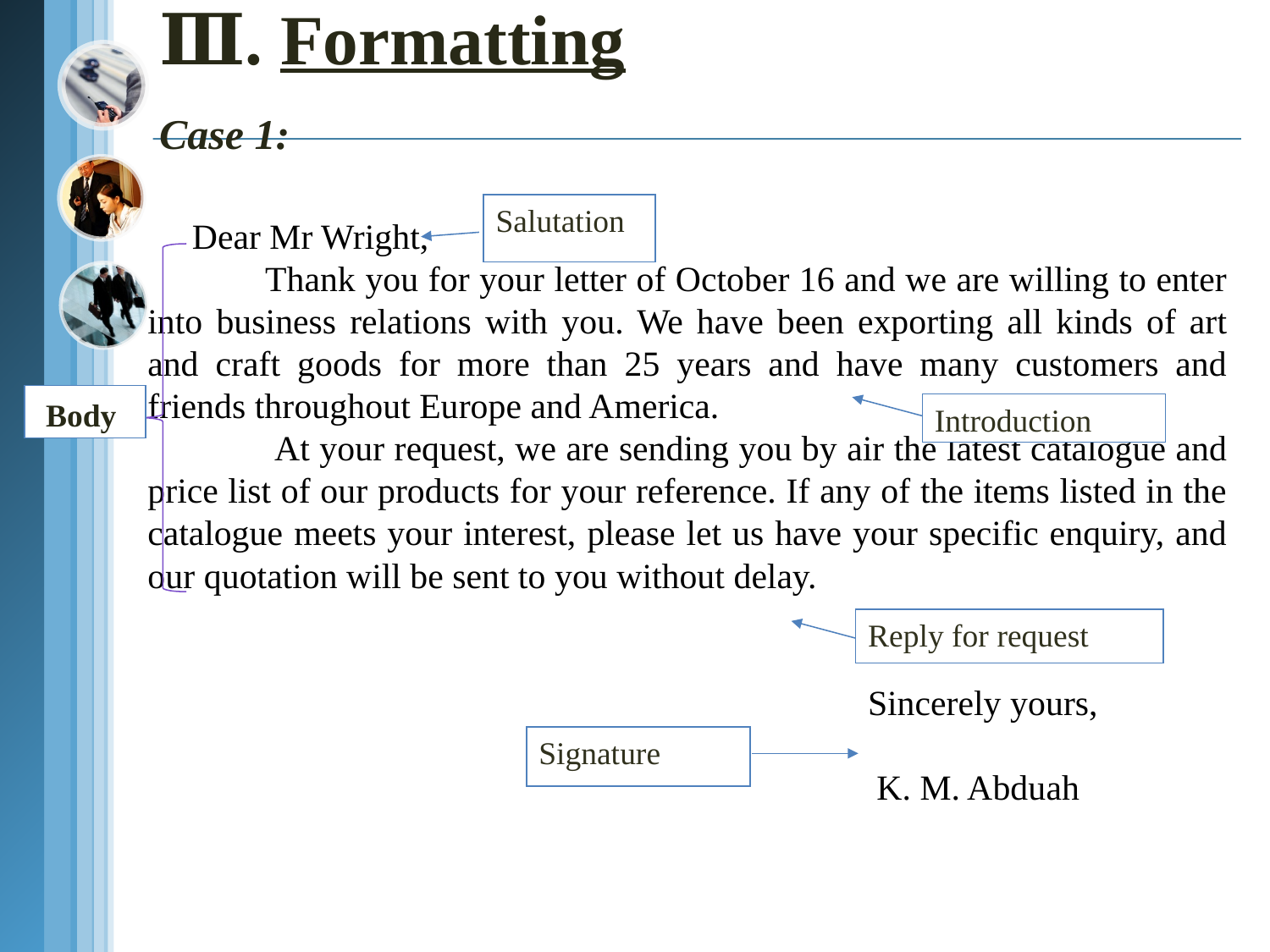

Ⅲ. Formatting
Case 1:
Salutation
     Dear Mr Wright,
            Thank you for your letter of October 16 and we are willing to enter into business relations with you. We have been exporting all kinds of art and craft goods for more than 25 years and have many customers and friends throughout Europe and America.
             At your request, we are sending you by air the latest catalogue and price list of our products for your reference. If any of the items listed in the catalogue meets your interest, please let us have your specific enquiry, and our quotation will be sent to you without delay.

                                                                                 Sincerely yours,
                                                                                  K. M. Abduah

 Body

Introduction
Reply for request
Signature